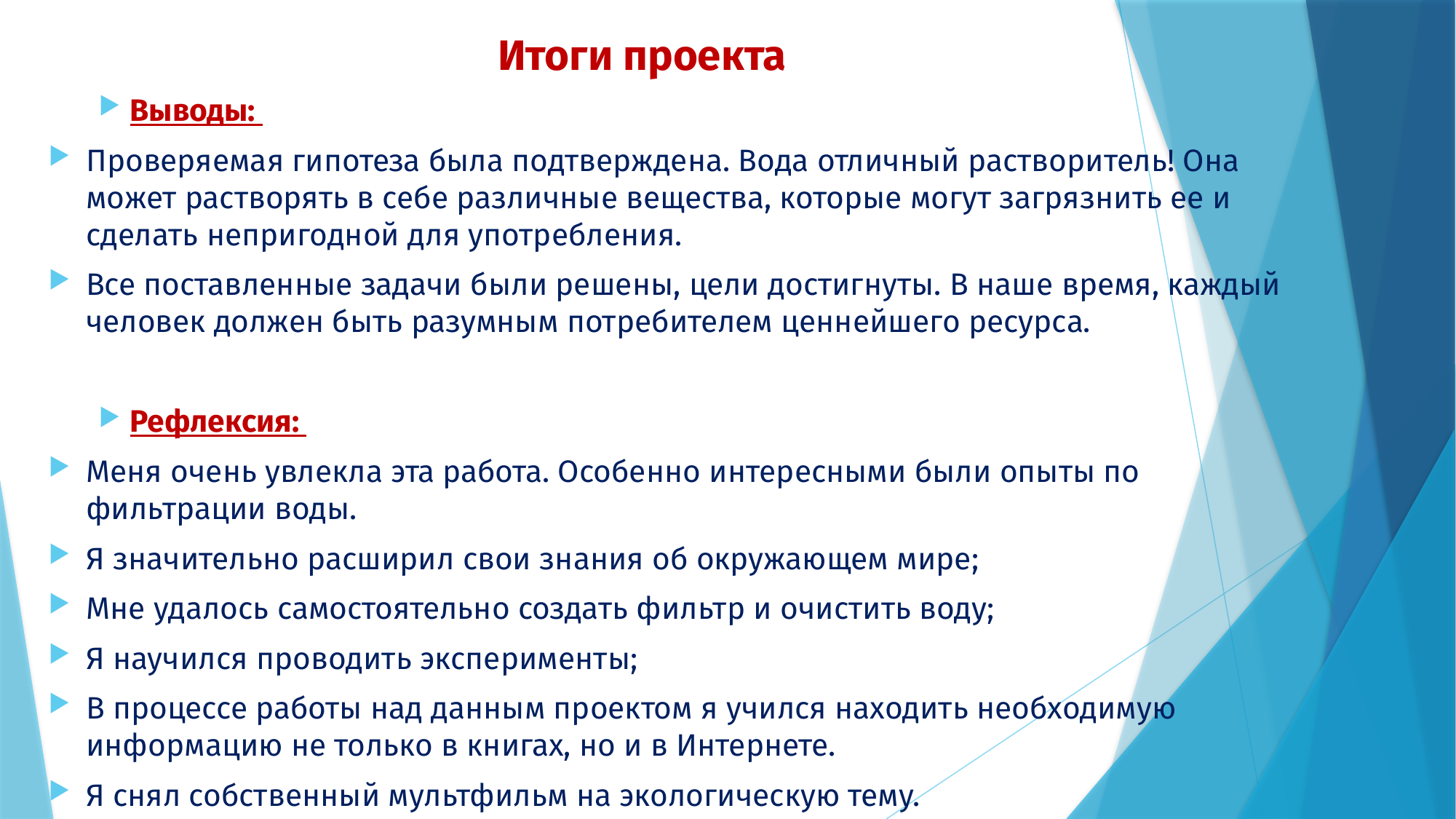

Итоги проекта
Выводы:
Проверяемая гипотеза была подтверждена. Вода отличный растворитель! Она может растворять в себе различные вещества, которые могут загрязнить ее и сделать непригодной для употребления.
Все поставленные задачи были решены, цели достигнуты. В наше время, каждый человек должен быть разумным потребителем ценнейшего ресурса.

Рефлексия:
Меня очень увлекла эта работа. Особенно интересными были опыты по фильтрации воды.
Я значительно расширил свои знания об окружающем мире;
Мне удалось самостоятельно создать фильтр и очистить воду;
Я научился проводить эксперименты;
В процессе работы над данным проектом я учился находить необходимую информацию не только в книгах, но и в Интернете.
Я снял собственный мультфильм на экологическую тему.